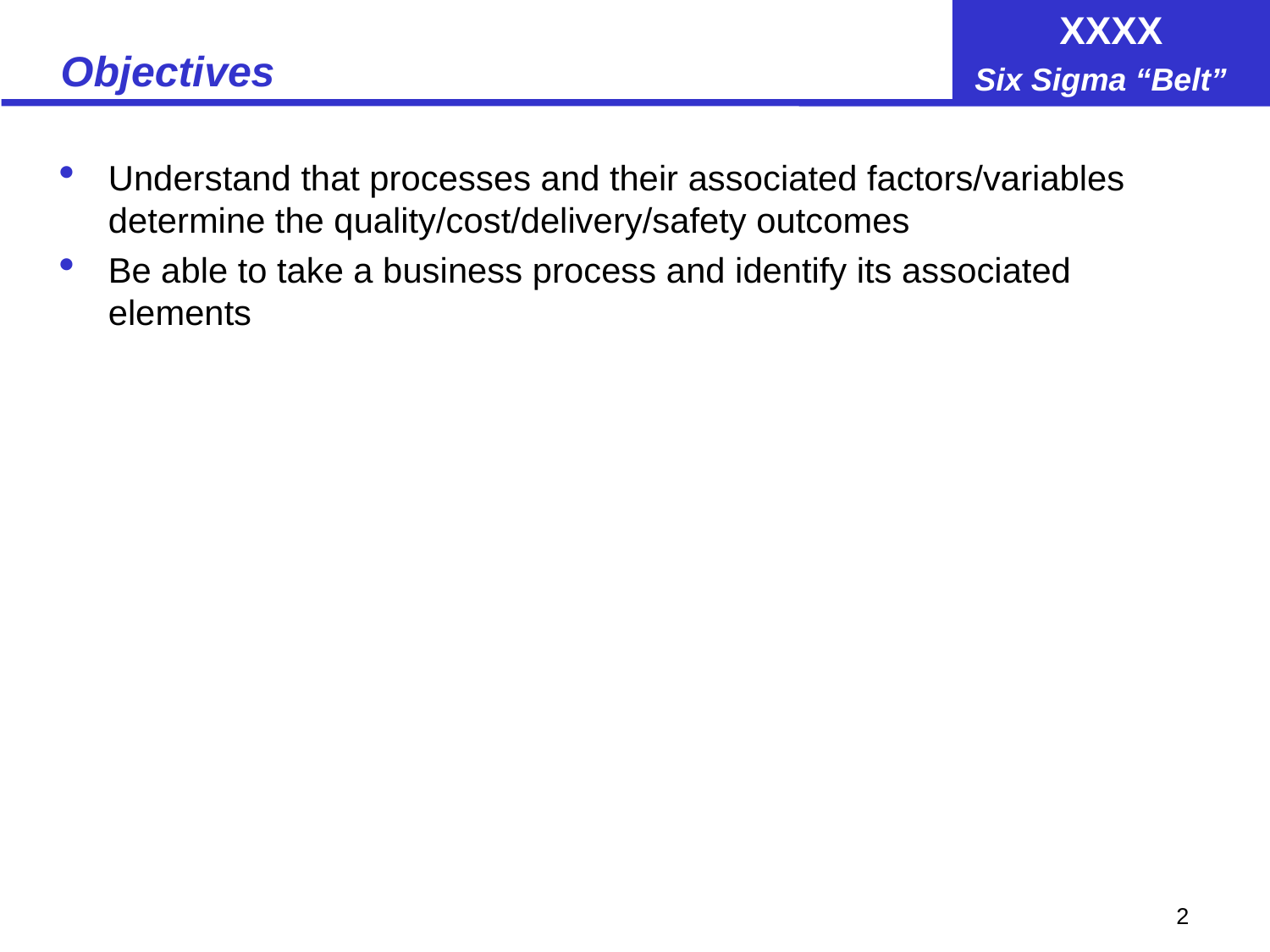

# Objectives
Understand that processes and their associated factors/variables determine the quality/cost/delivery/safety outcomes
Be able to take a business process and identify its associated elements